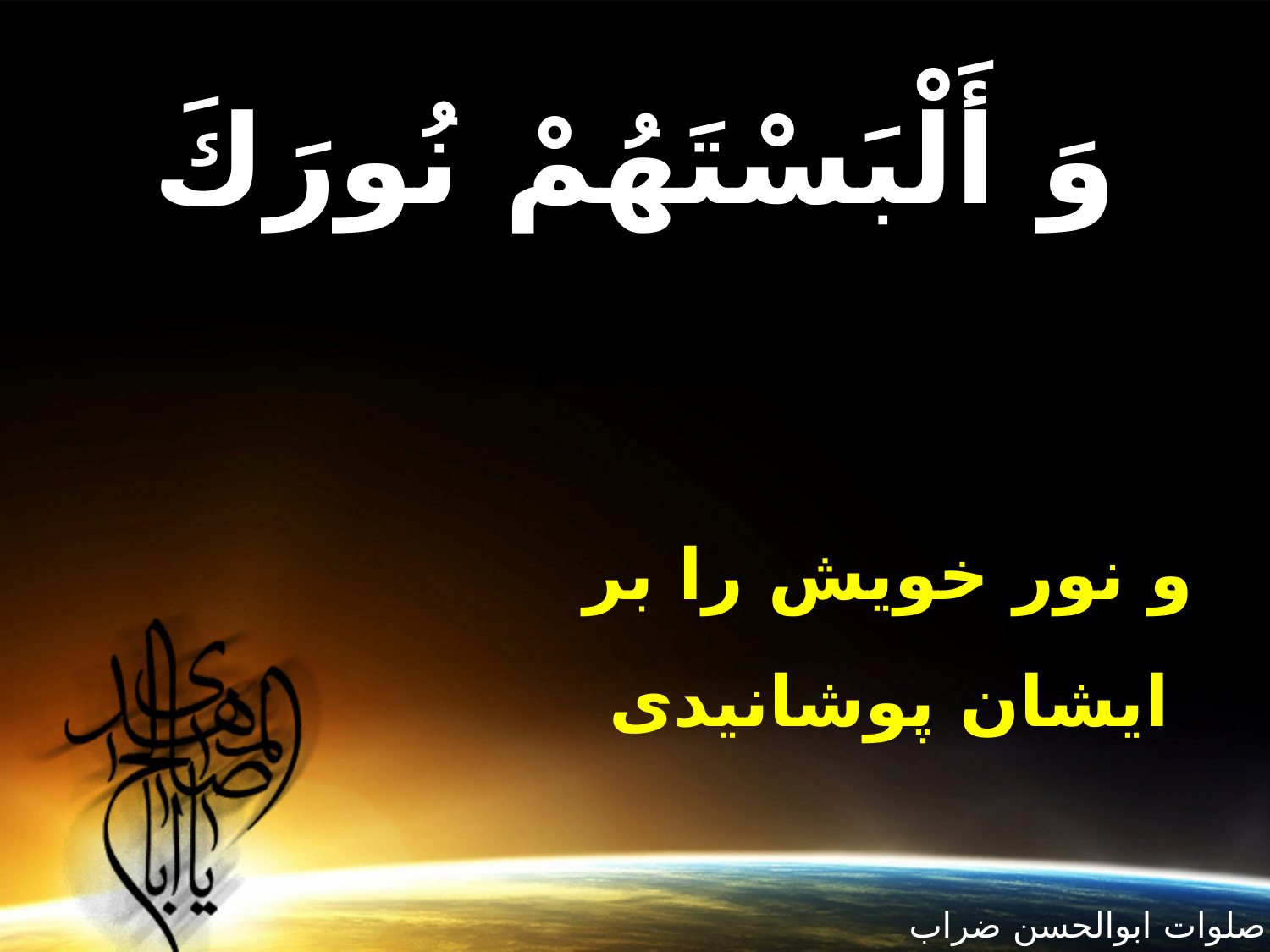

وَ أَلْبَسْتَهُمْ نُورَكَ‏
و نور خويش را بر ايشان پوشانيدى